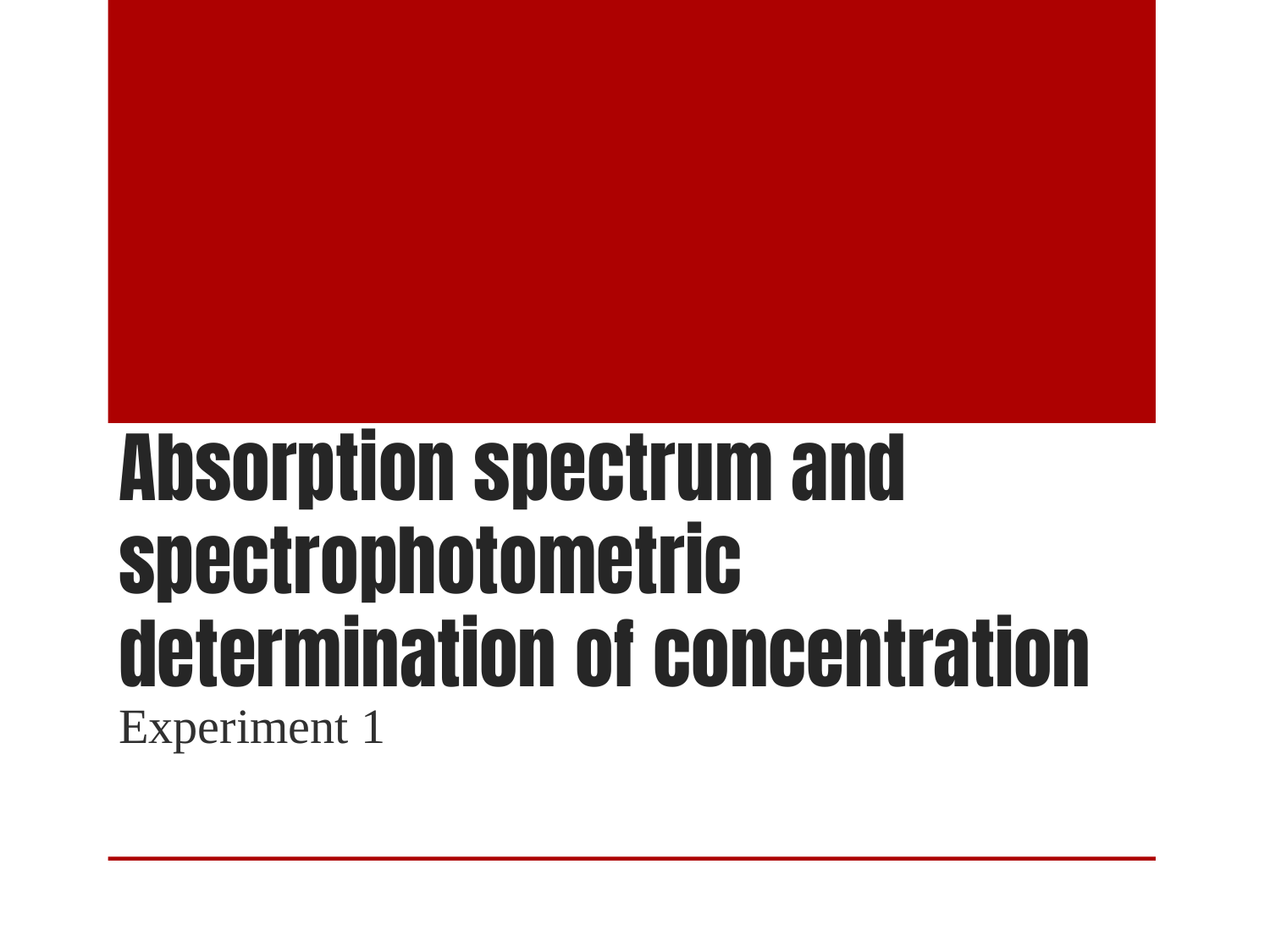

# Absorption spectrum and spectrophotometric determination of concentration
Experiment 1